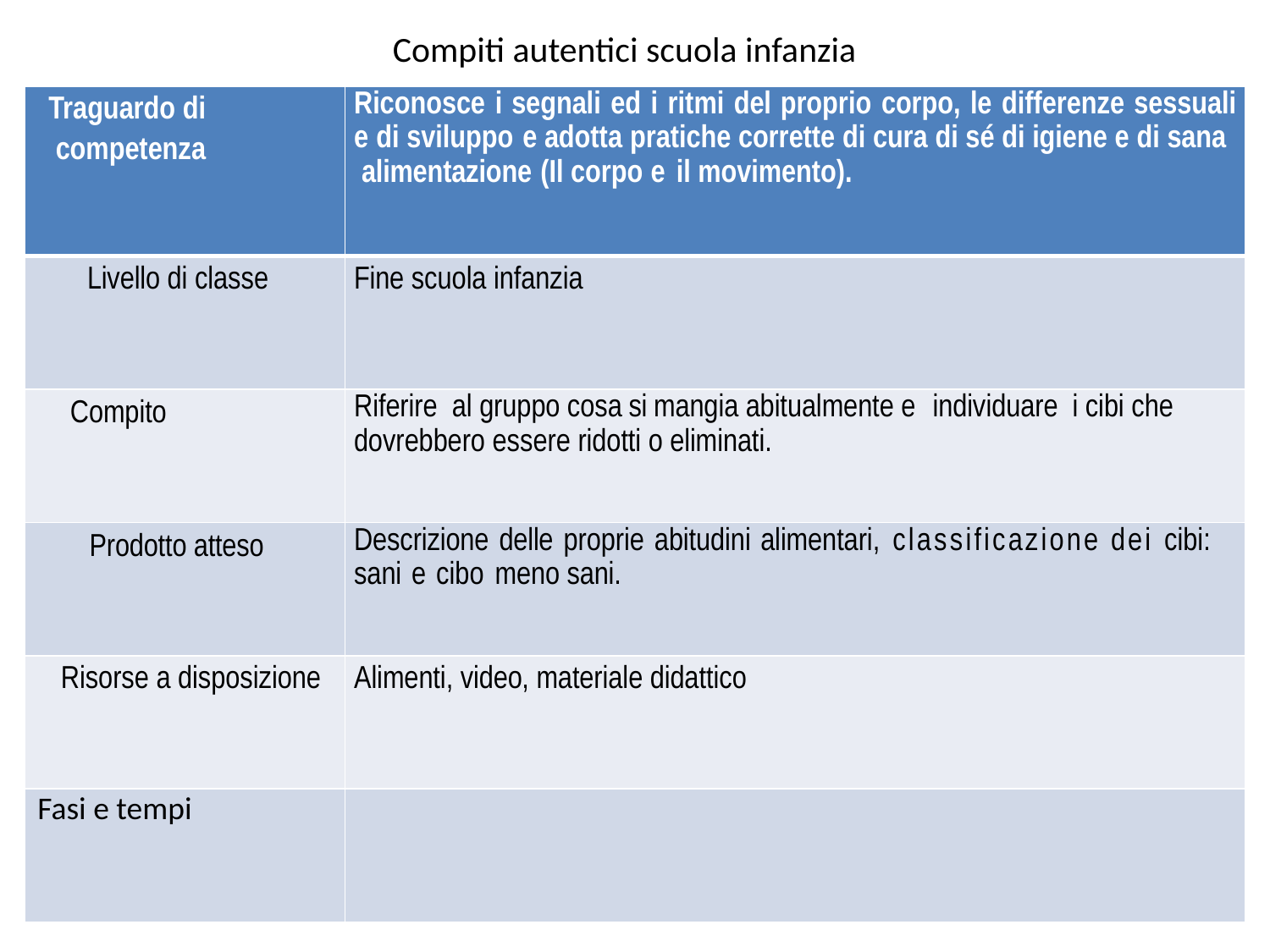

# Compiti autentici scuola infanzia
| Traguardo di competenza | Riconosce i segnali ed i ritmi del proprio corpo, le differenze sessuali e di sviluppo e adotta pratiche corrette di cura di sé di igiene e di sana alimentazione (Il corpo e il movimento). |
| --- | --- |
| Livello di classe | Fine scuola infanzia |
| Compito | Riferire al gruppo cosa si mangia abitualmente e individuare i cibi che dovrebbero essere ridotti o eliminati. |
| Prodotto atteso | Descrizione delle proprie abitudini alimentari, classificazione dei cibi: sani e cibo meno sani. |
| Risorse a disposizione | Alimenti, video, materiale didattico |
| Fasi e tempi |  |